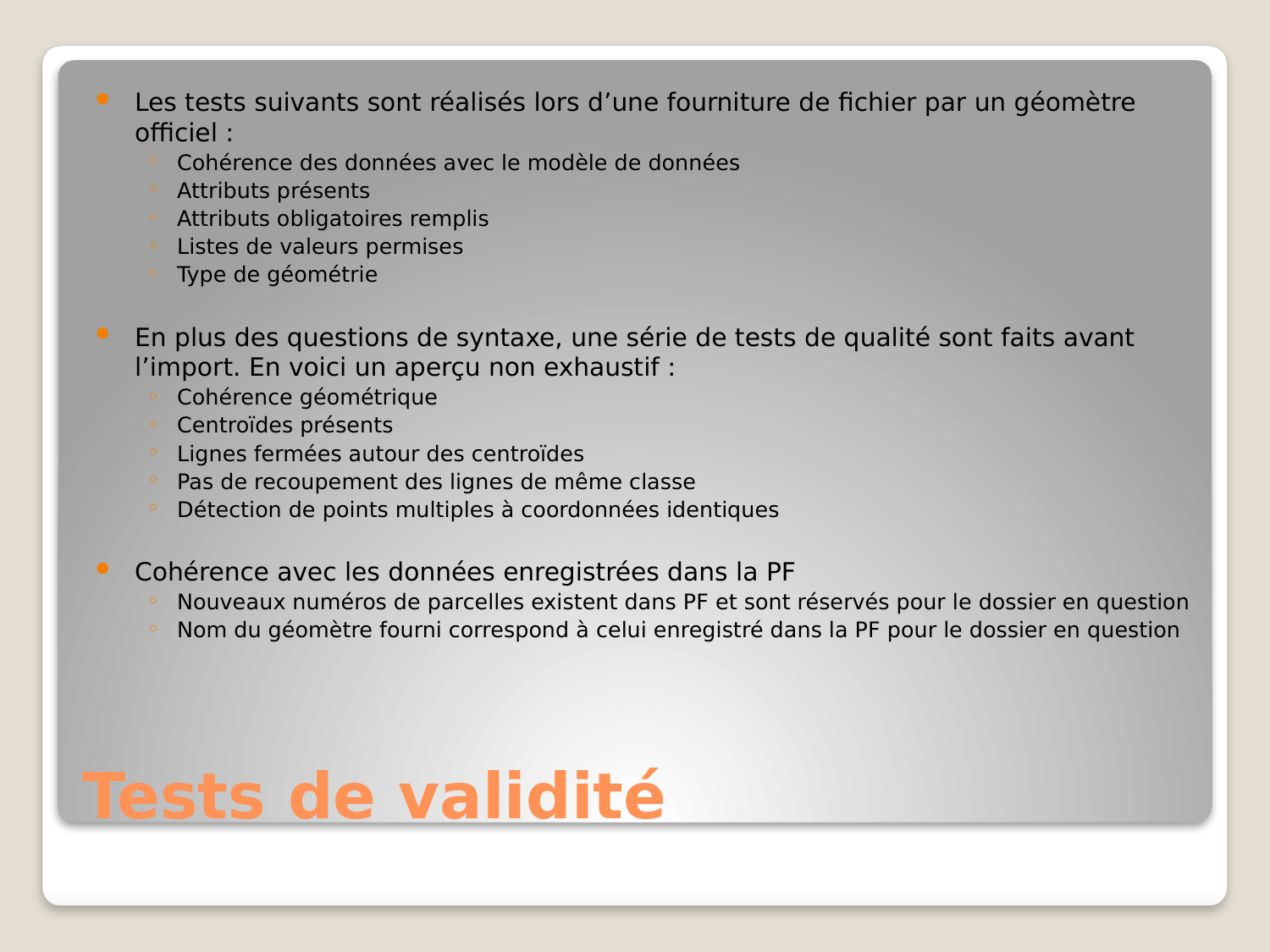

Les tests suivants sont réalisés lors d’une fourniture de fichier par un géomètre officiel :
Cohérence des données avec le modèle de données
Attributs présents
Attributs obligatoires remplis
Listes de valeurs permises
Type de géométrie

En plus des questions de syntaxe, une série de tests de qualité sont faits avant l’import. En voici un aperçu non exhaustif :
Cohérence géométrique
Centroïdes présents
Lignes fermées autour des centroïdes
Pas de recoupement des lignes de même classe
Détection de points multiples à coordonnées identiques

Cohérence avec les données enregistrées dans la PF
Nouveaux numéros de parcelles existent dans PF et sont réservés pour le dossier en question
Nom du géomètre fourni correspond à celui enregistré dans la PF pour le dossier en question

# Tests de validité